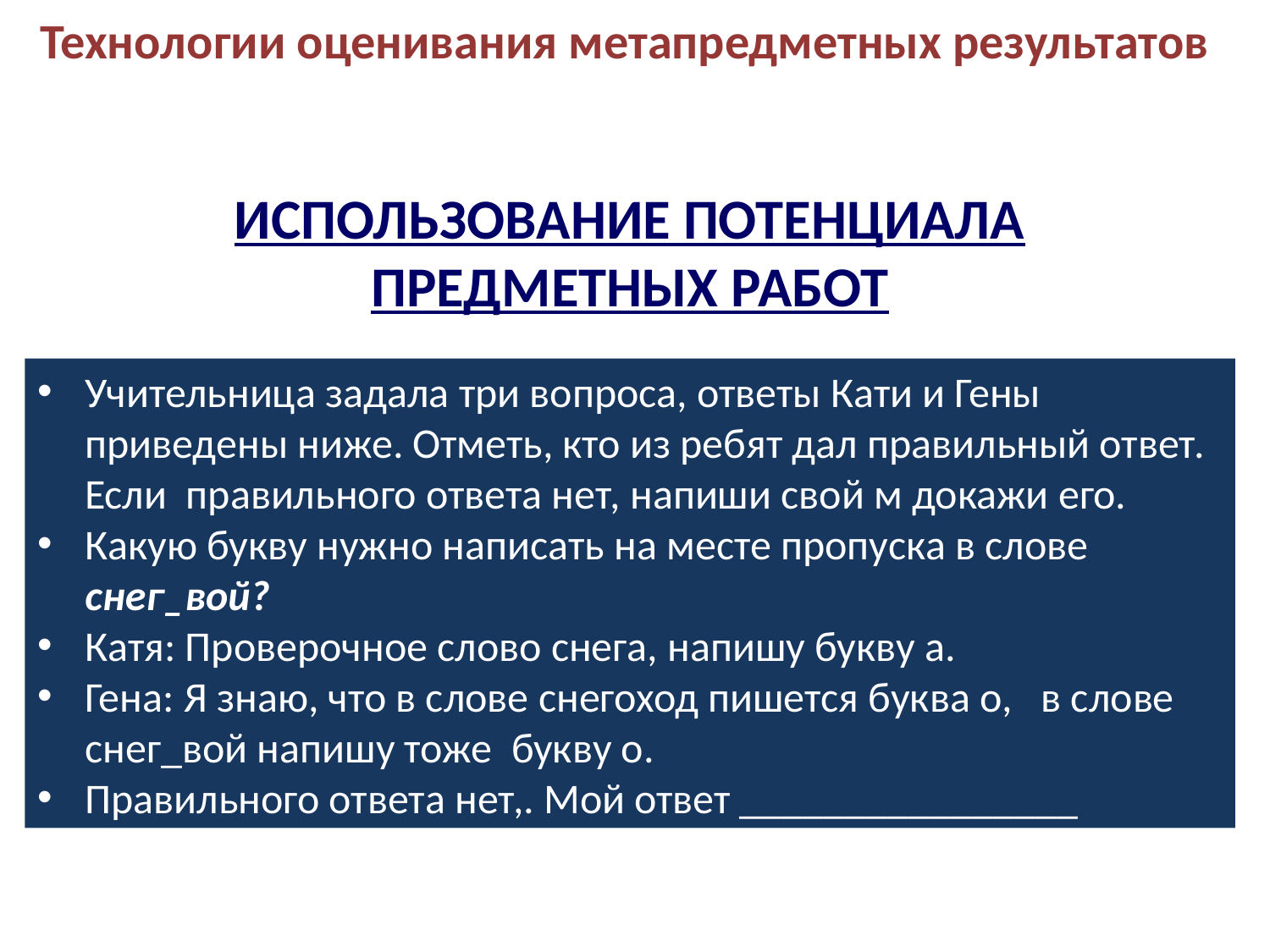

# Технологии оценивания метапредметных результатов
ИСПОЛЬЗОВАНИЕ ПОТЕНЦИАЛА ПРЕДМЕТНЫХ РАБОТ
Учительница задала три вопроса, ответы Кати и Гены приведены ниже. Отметь, кто из ребят дал правильный ответ. Если  правильного ответа нет, напиши свой м докажи его.
Какую букву нужно написать на месте пропуска в слове  снег_вой?
Катя: Проверочное слово снега, напишу букву а.
Гена: Я знаю, что в слове снегоход пишется буква о,   в слове снег_вой напишу тоже  букву о.
Правильного ответа нет,. Мой ответ ________________